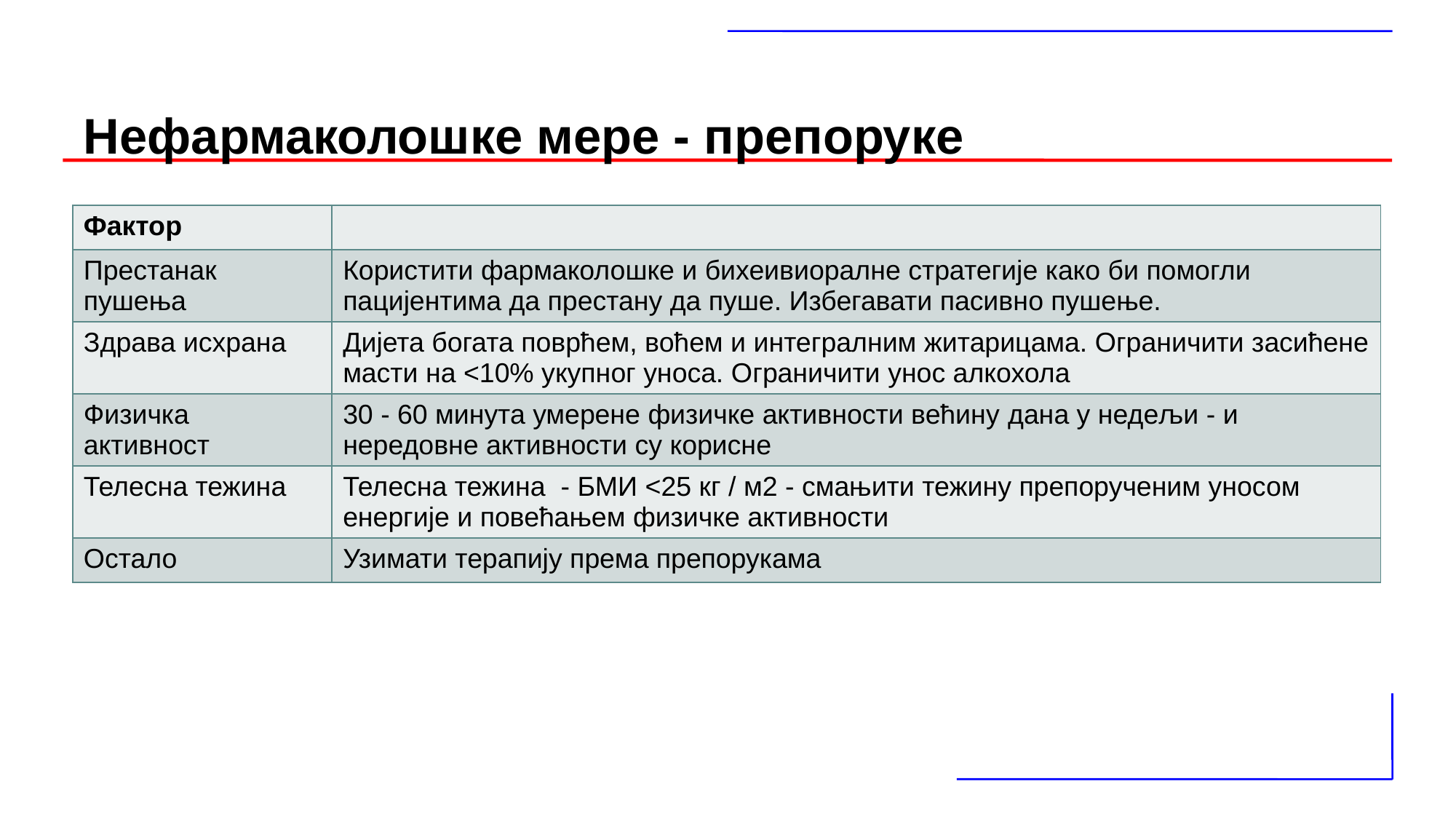

# Нефармаколошке мере - препоруке
| Фактор |  |
| --- | --- |
| Престанак пушења | Користити фармаколошке и бихеивиоралне стратегије како би помогли пацијентима да престану да пуше. Избегавати пасивно пушење. |
| Здрава исхрана | Дијета богата поврћем, воћем и интегралним житарицама. Ограничити засићене масти на <10% укупног уноса. Ограничити унос алкохола |
| Физичка активност | 30 - 60 минута умерене физичке активности већину дана у недељи - и нередовне активности су корисне |
| Телесна тежина | Телесна тежина - БМИ <25 кг / м2 - смањити тежину препорученим уносом енергије и повећањем физичке активности |
| Остало | Узимати терапију према препорукама |